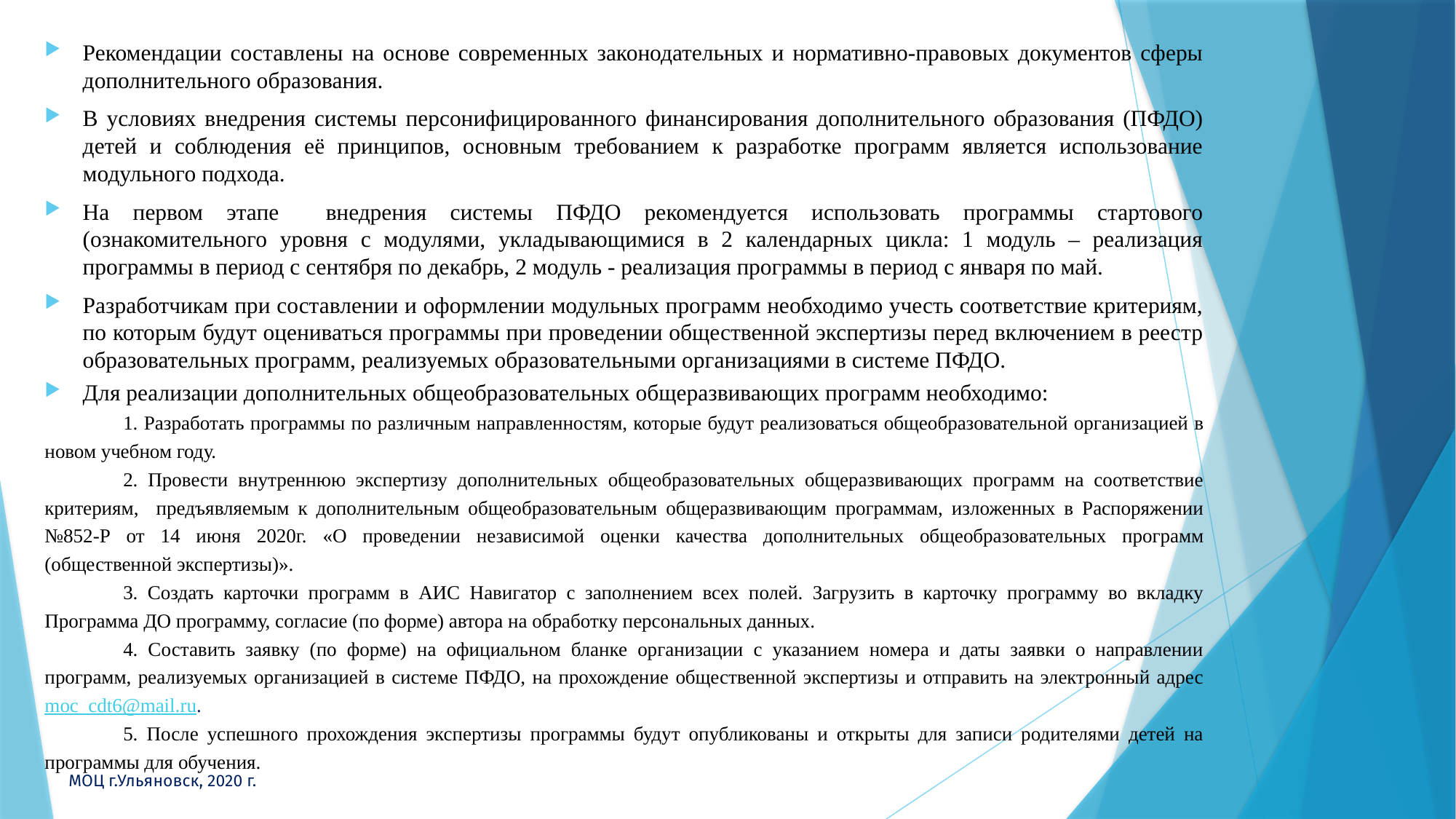

Рекомендации составлены на основе современных законодательных и нормативно-правовых документов сферы дополнительного образования.
В условиях внедрения системы персонифицированного финансирования дополнительного образования (ПФДО) детей и соблюдения её принципов, основным требованием к разработке программ является использование модульного подхода.
На первом этапе  внедрения системы ПФДО рекомендуется использовать программы стартового (ознакомительного уровня с модулями, укладывающимися в 2 календарных цикла: 1 модуль – реализация программы в период с сентября по декабрь, 2 модуль - реализация программы в период с января по май.
Разработчикам при составлении и оформлении модульных программ необходимо учесть соответствие критериям, по которым будут оцениваться программы при проведении общественной экспертизы перед включением в реестр образовательных программ, реализуемых образовательными организациями в системе ПФДО.
Для реализации дополнительных общеобразовательных общеразвивающих программ необходимо:
	1. Разработать программы по различным направленностям, которые будут реализоваться общеобразовательной организацией в новом учебном году.
	2. Провести внутреннюю экспертизу дополнительных общеобразовательных общеразвивающих программ на соответствие критериям,  предъявляемым к дополнительным общеобразовательным общеразвивающим программам, изложенных в Распоряжении №852-Р от 14 июня 2020г. «О проведении независимой оценки качества дополнительных общеобразовательных программ (общественной экспертизы)».
	3. Создать карточки программ в АИС Навигатор с заполнением всех полей. Загрузить в карточку программу во вкладку Программа ДО программу, согласие (по форме) автора на обработку персональных данных.
	4. Составить заявку (по форме) на официальном бланке организации с указанием номера и даты заявки о направлении программ, реализуемых организацией в системе ПФДО, на прохождение общественной экспертизы и отправить на электронный адрес moc_cdt6@mail.ru.
	5. После успешного прохождения экспертизы программы будут опубликованы и открыты для записи родителями детей на программы для обучения.
МОЦ г.Ульяновск, 2020 г.